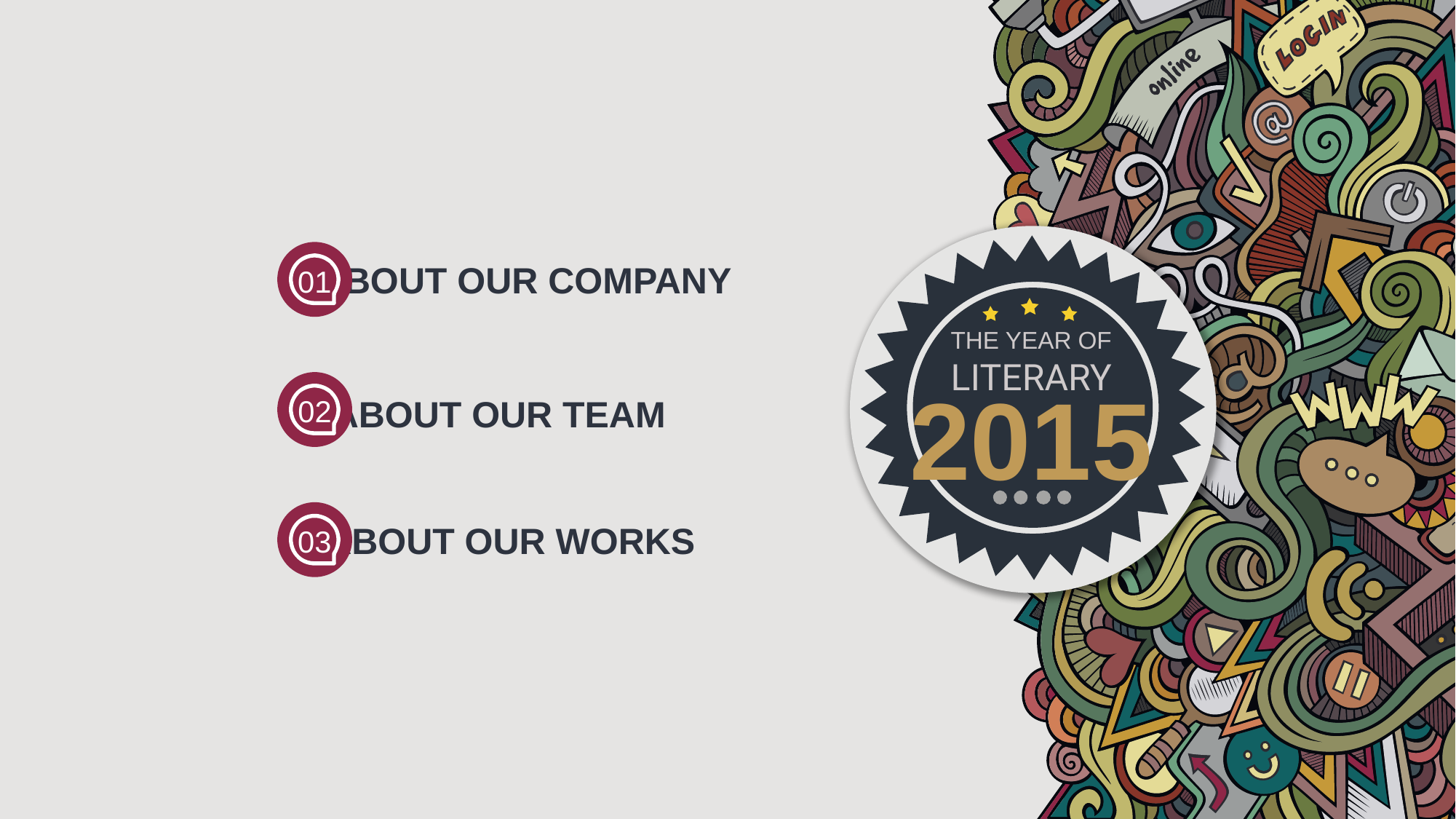

01
ABOUT OUR COMPANY

THE YEAR OF
LITERARY
2015

02
ABOUT OUR TEAM

03
ABOUT OUR WORKS